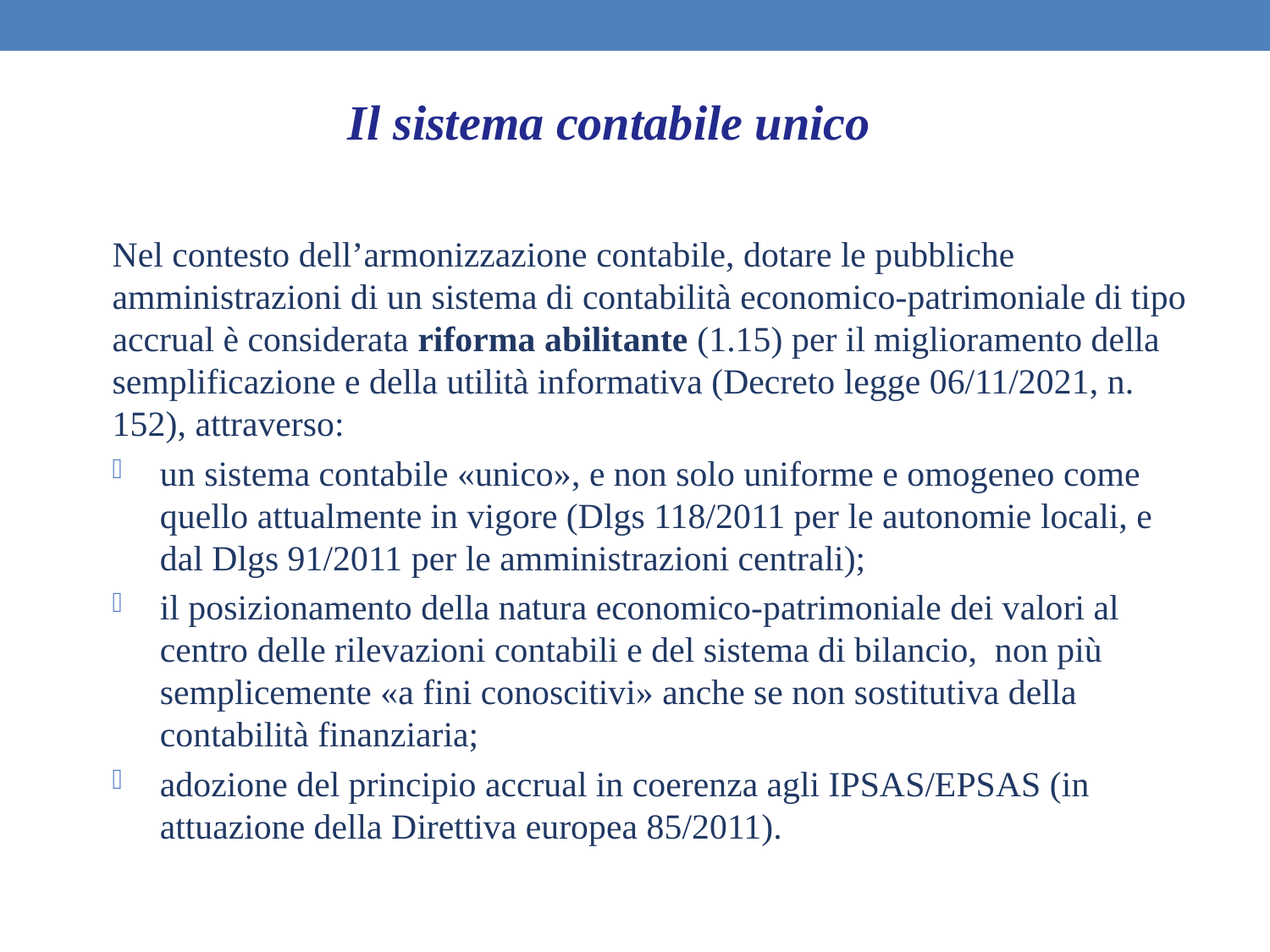

Il sistema contabile unico
Nel contesto dell’armonizzazione contabile, dotare le pubbliche amministrazioni di un sistema di contabilità economico-patrimoniale di tipo accrual è considerata riforma abilitante (1.15) per il miglioramento della semplificazione e della utilità informativa (Decreto legge 06/11/2021, n. 152), attraverso:
un sistema contabile «unico», e non solo uniforme e omogeneo come quello attualmente in vigore (Dlgs 118/2011 per le autonomie locali, e dal Dlgs 91/2011 per le amministrazioni centrali);
il posizionamento della natura economico-patrimoniale dei valori al centro delle rilevazioni contabili e del sistema di bilancio,  non più semplicemente «a fini conoscitivi» anche se non sostitutiva della contabilità finanziaria;
adozione del principio accrual in coerenza agli IPSAS/EPSAS (in attuazione della Direttiva europea 85/2011).